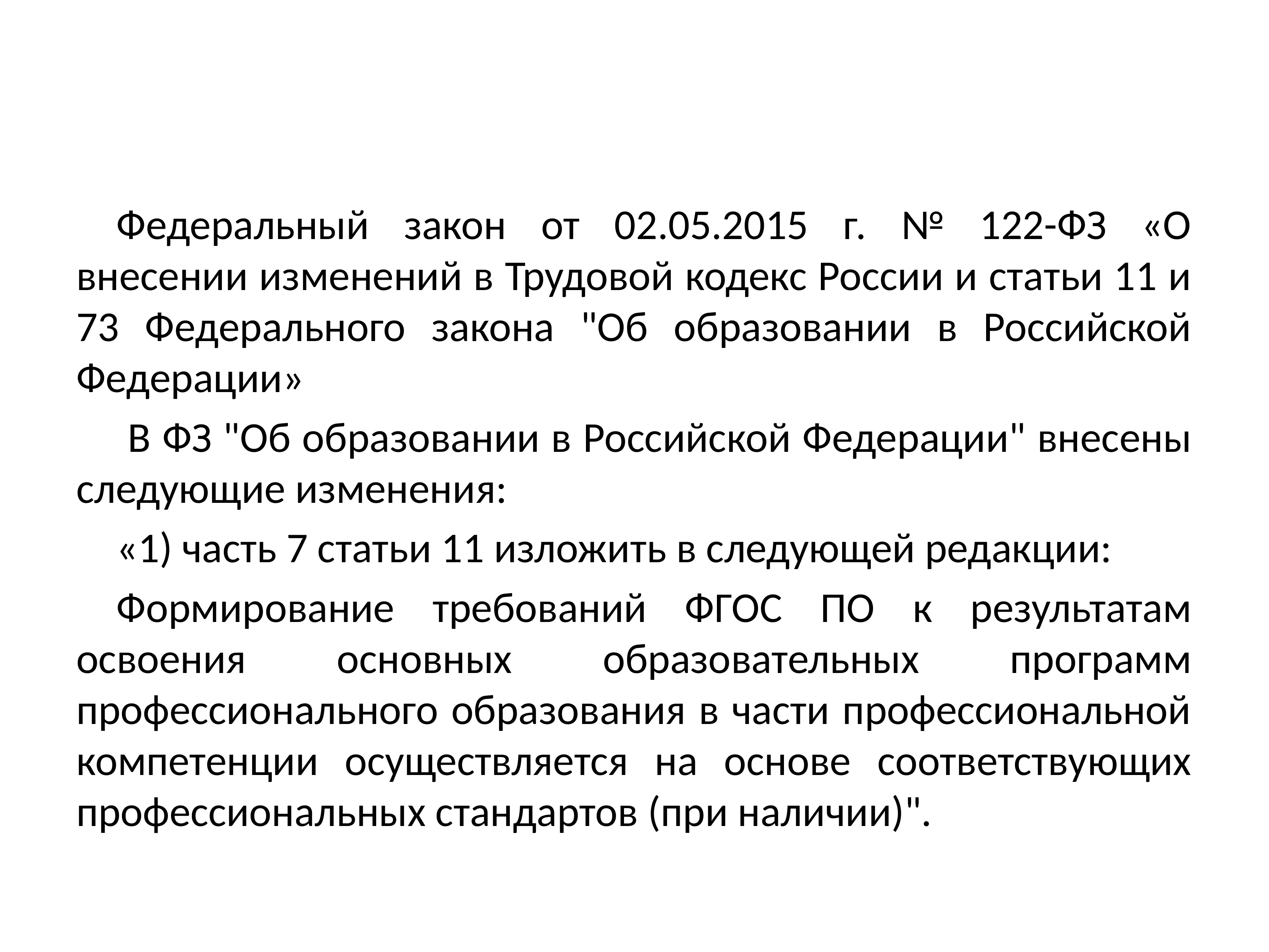

Федеральный закон от 02.05.2015 г. № 122-ФЗ «О внесении изменений в Трудовой кодекс России и статьи 11 и 73 Федерального закона "Об образовании в Российской Федерации»
 В ФЗ "Об образовании в Российской Федерации" внесены следующие изменения:
«1) часть 7 статьи 11 изложить в следующей редакции:
Формирование требований ФГОС ПО к результатам освоения основных образовательных программ профессионального образования в части профессиональной компетенции осуществляется на основе соответствующих профессиональных стандартов (при наличии)".